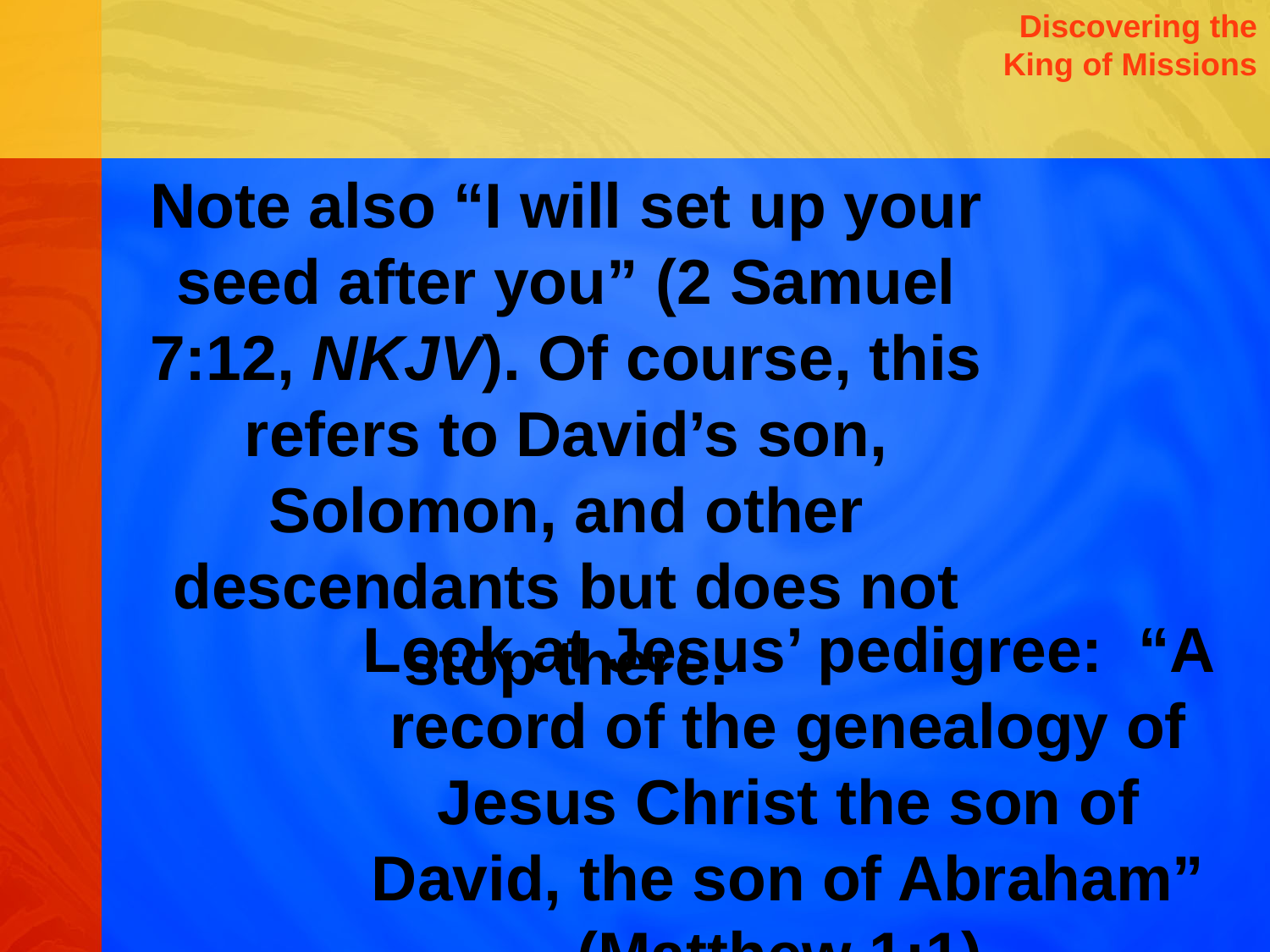

Discovering the King of Missions
Note also “I will set up your seed after you” (2 Samuel 7:12, NKJV). Of course, this refers to David’s son, Solomon, and other descendants but does not stop there.
Look at Jesus’ pedigree:  “A record of the genealogy of Jesus Christ the son of David, the son of Abraham” (Matthew 1:1).